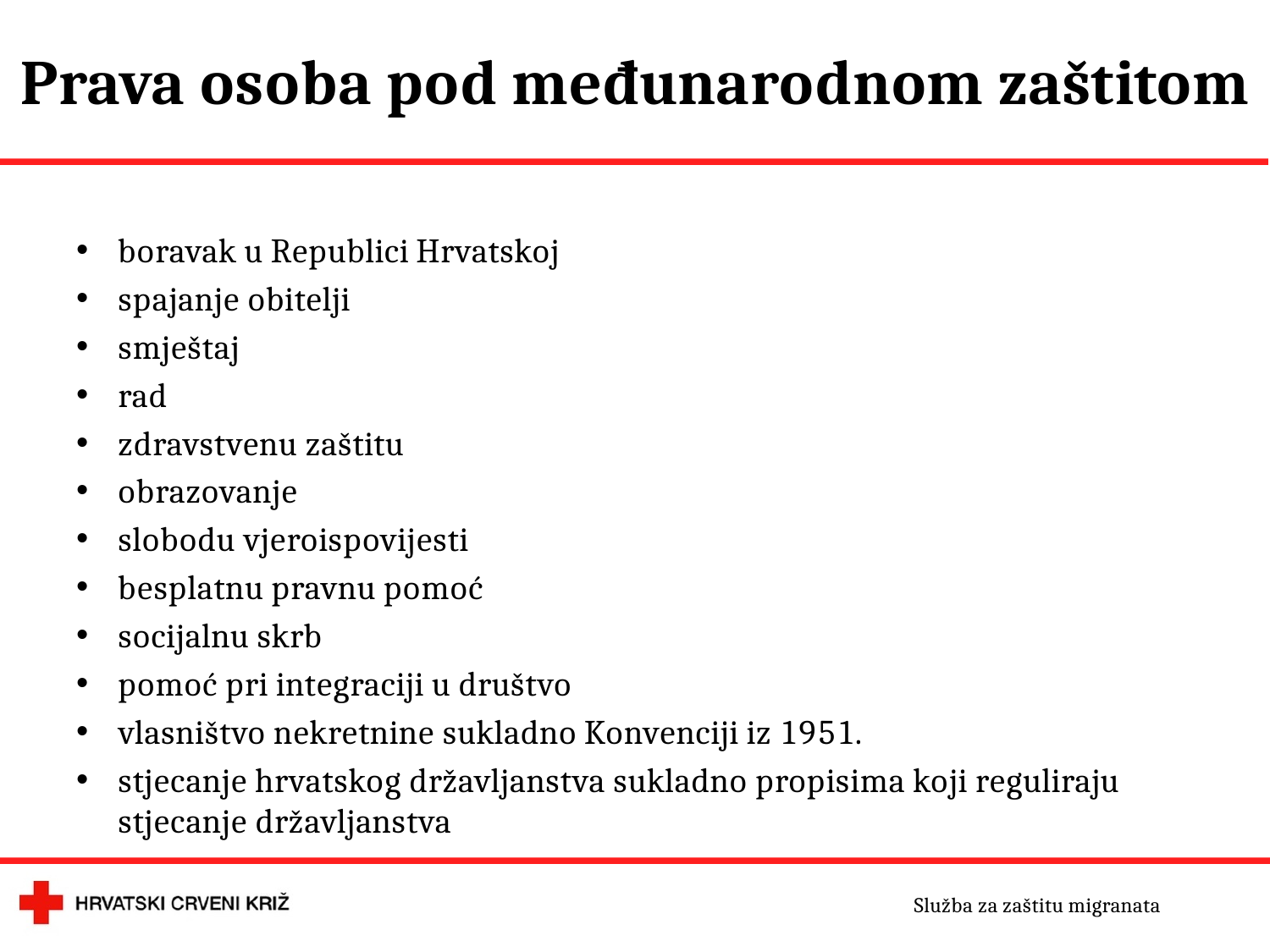

# Prava osoba pod međunarodnom zaštitom
boravak u Republici Hrvatskoj
spajanje obitelji
smještaj
rad
zdravstvenu zaštitu
obrazovanje
slobodu vjeroispovijesti
besplatnu pravnu pomoć
socijalnu skrb
pomoć pri integraciji u društvo
vlasništvo nekretnine sukladno Konvenciji iz 1951.
stjecanje hrvatskog državljanstva sukladno propisima koji reguliraju stjecanje državljanstva